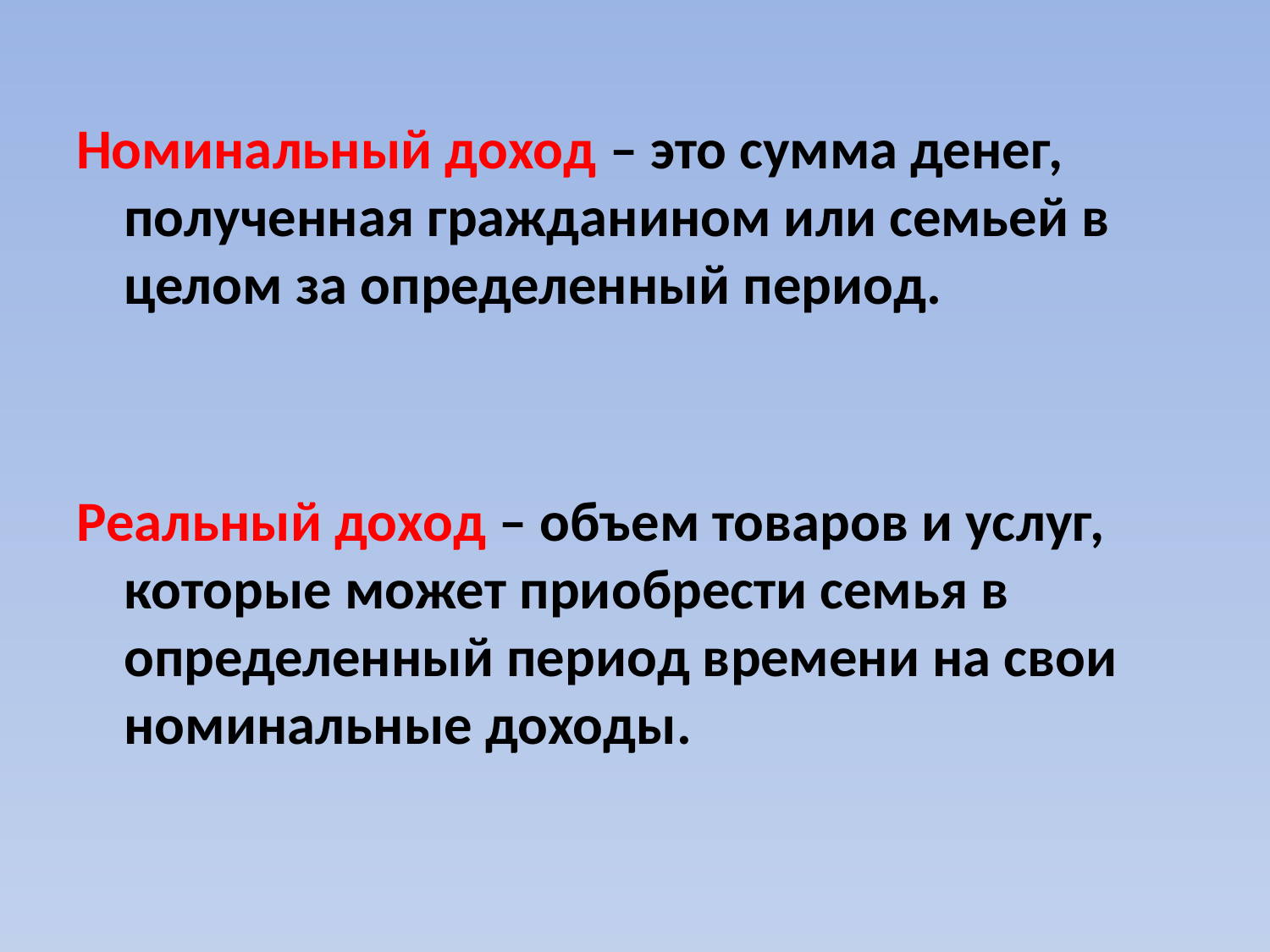

Номинальный доход – это сумма денег, полученная гражданином или семьей в целом за определенный период.

Реальный доход – объем товаров и услуг, которые может приобрести семья в определенный период времени на свои номинальные доходы.